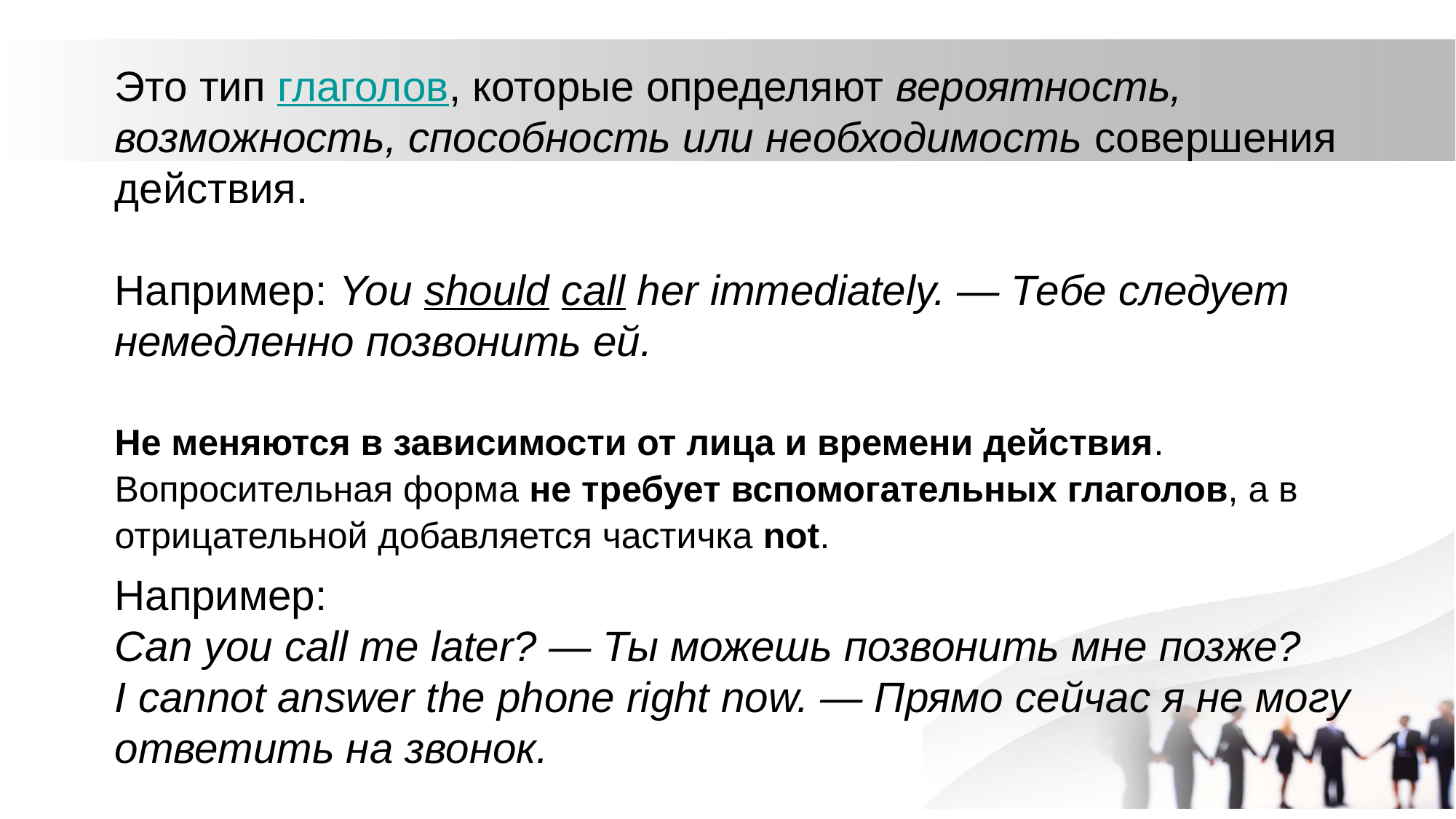

Это тип глаголов, которые определяют вероятность, возможность, способность или необходимость совершения действия.

Например: You should call her immediately. — Тебе следует немедленно позвонить ей.

Не меняются в зависимости от лица и времени действия. Вопросительная форма не требует вспомогательных глаголов, а в отрицательной добавляется частичка not.
Например:
Can you call me later? — Ты можешь позвонить мне позже?
I cannot answer the phone right now. — Прямо сейчас я не могу ответить на звонок.